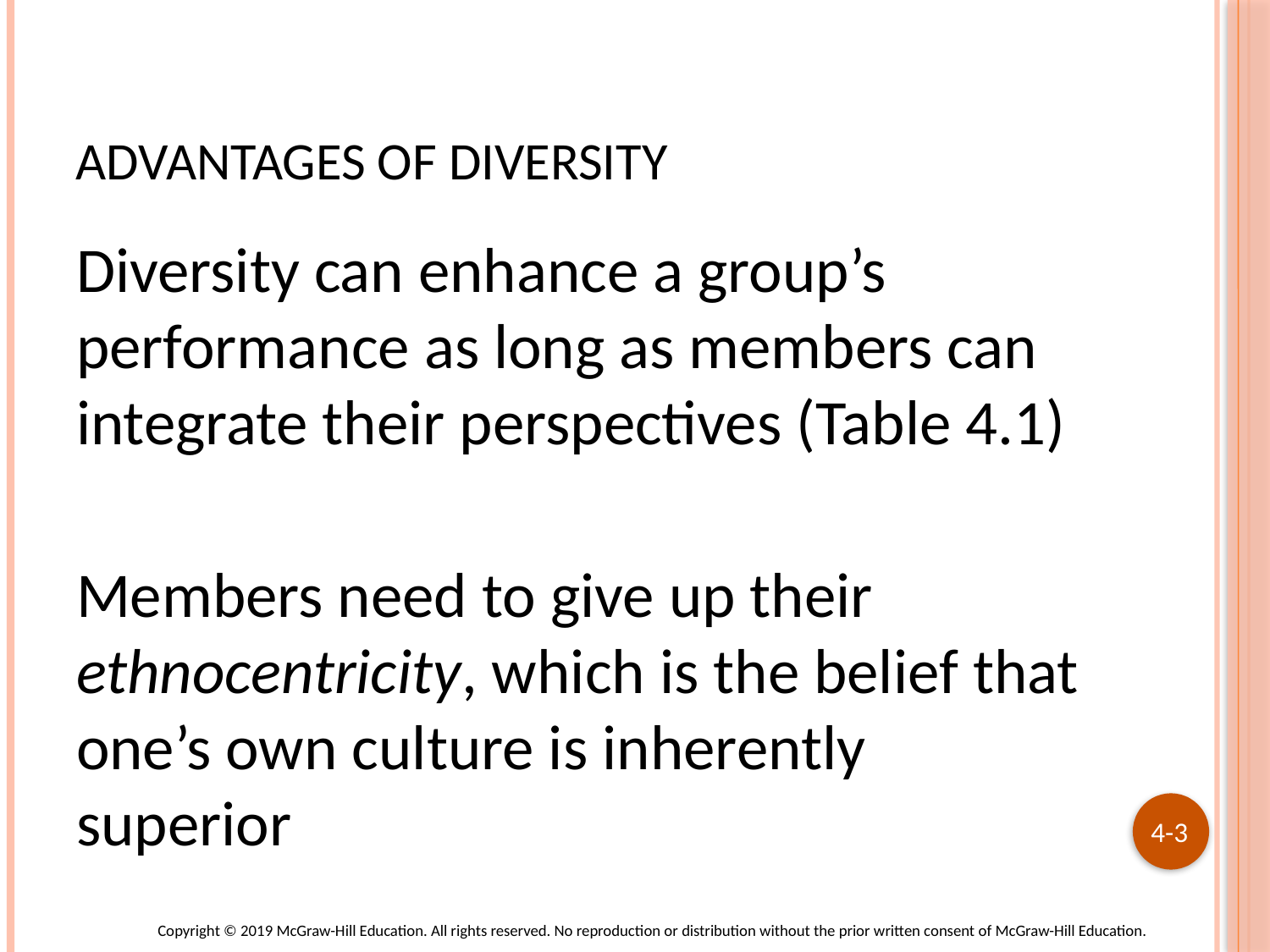

# Advantages of Diversity
Diversity can enhance a group’s performance as long as members can integrate their perspectives (Table 4.1)

Members need to give up their ethnocentricity, which is the belief that one’s own culture is inherently superior